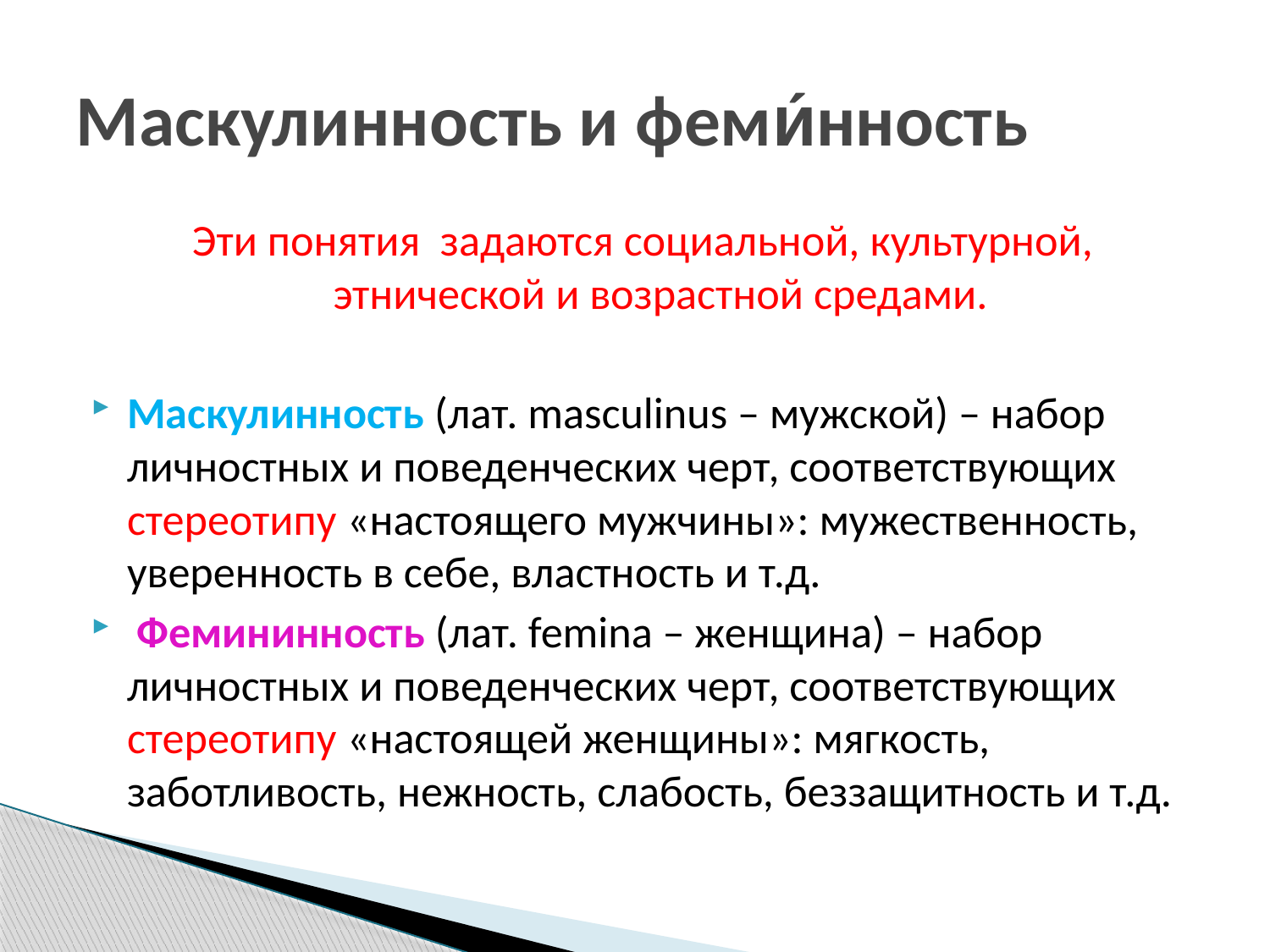

# Маскулинность и феми́нность
Эти понятия  задаются социальной, культурной, этнической и возрастной средами.

Маскулинность (лат. masculinus – мужской) – набор личностных и поведенческих черт, соответствующих стереотипу «настоящего мужчины»: мужественность, уверенность в себе, властность и т.д.
 Фемининность (лат. femina – женщина) – набор личностных и поведенческих черт, соответствующих стереотипу «настоящей женщины»: мягкость, заботливость, нежность, слабость, беззащитность и т.д.